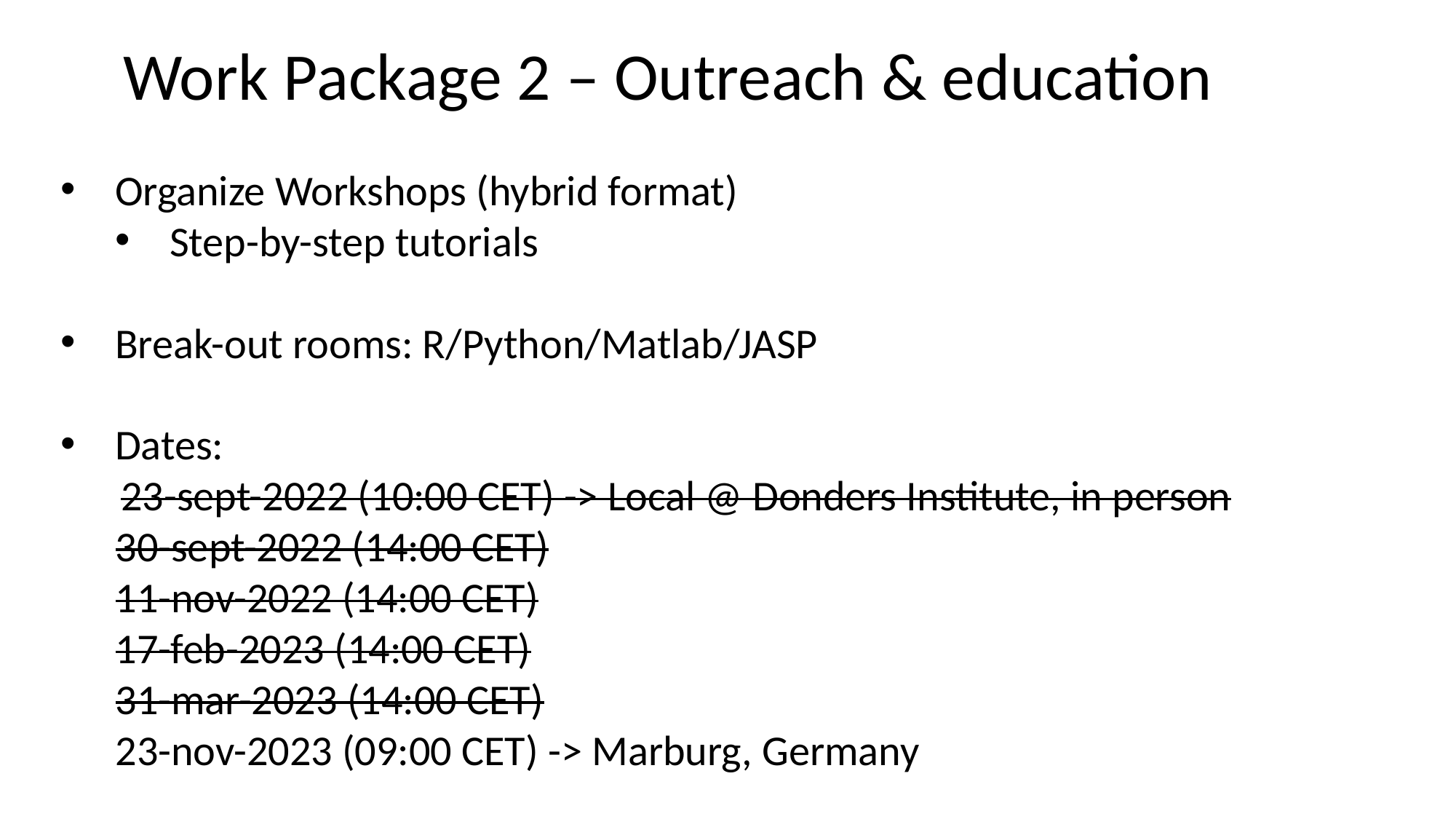

Work Package 2 – Outreach & education
Organize Workshops (hybrid format)
Step-by-step tutorials

Break-out rooms: R/Python/Matlab/JASP

Dates:
23-sept-2022 (10:00 CET) -> Local @ Donders Institute, in person
30-sept-2022 (14:00 CET)
11-nov-2022 (14:00 CET)
17-feb-2023 (14:00 CET)
31-mar-2023 (14:00 CET)
23-nov-2023 (09:00 CET) -> Marburg, Germany